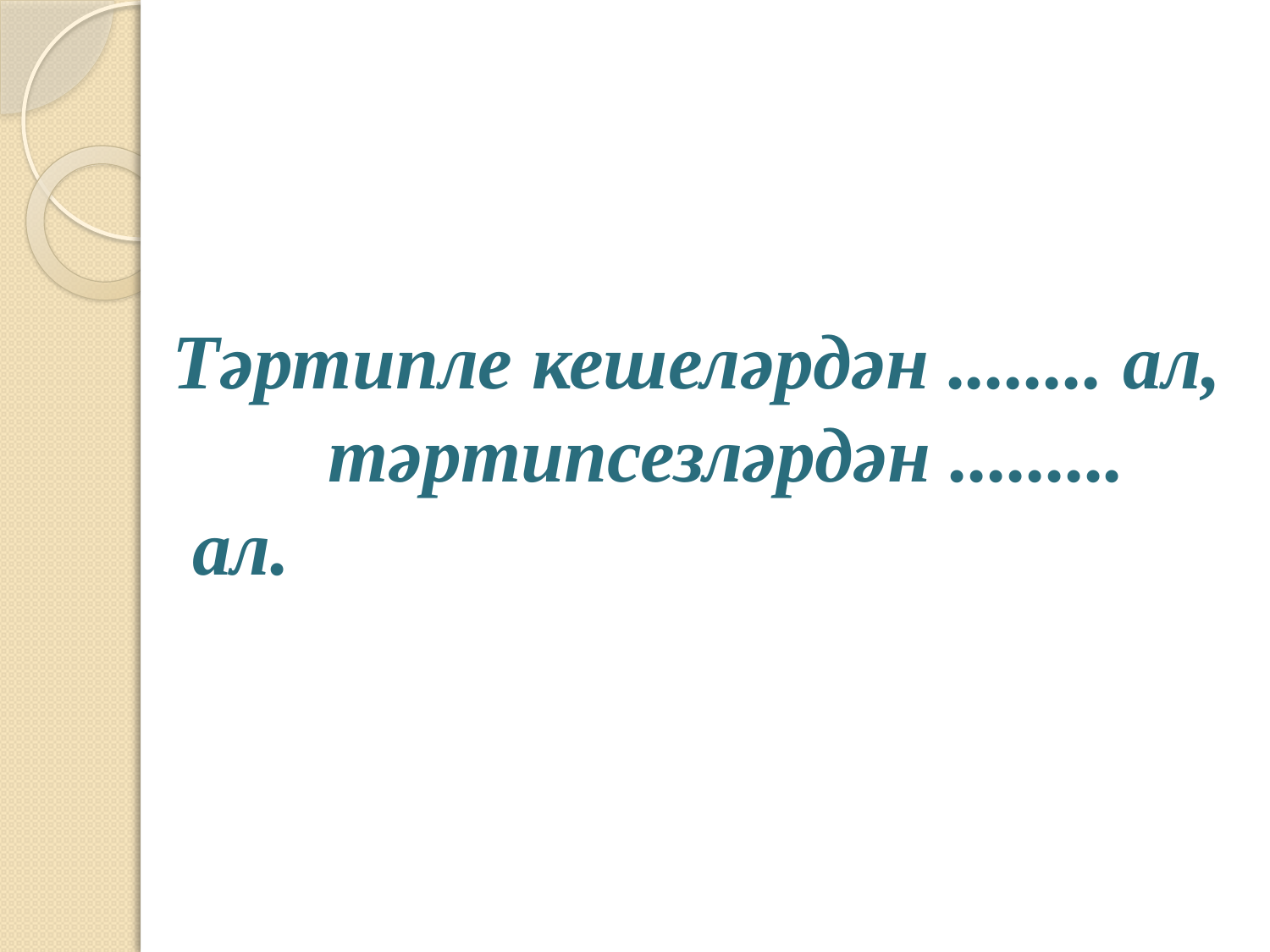

#

 Тәртипле кешеләрдән ........ ал,        тәртипсезләрдән ......... ал.